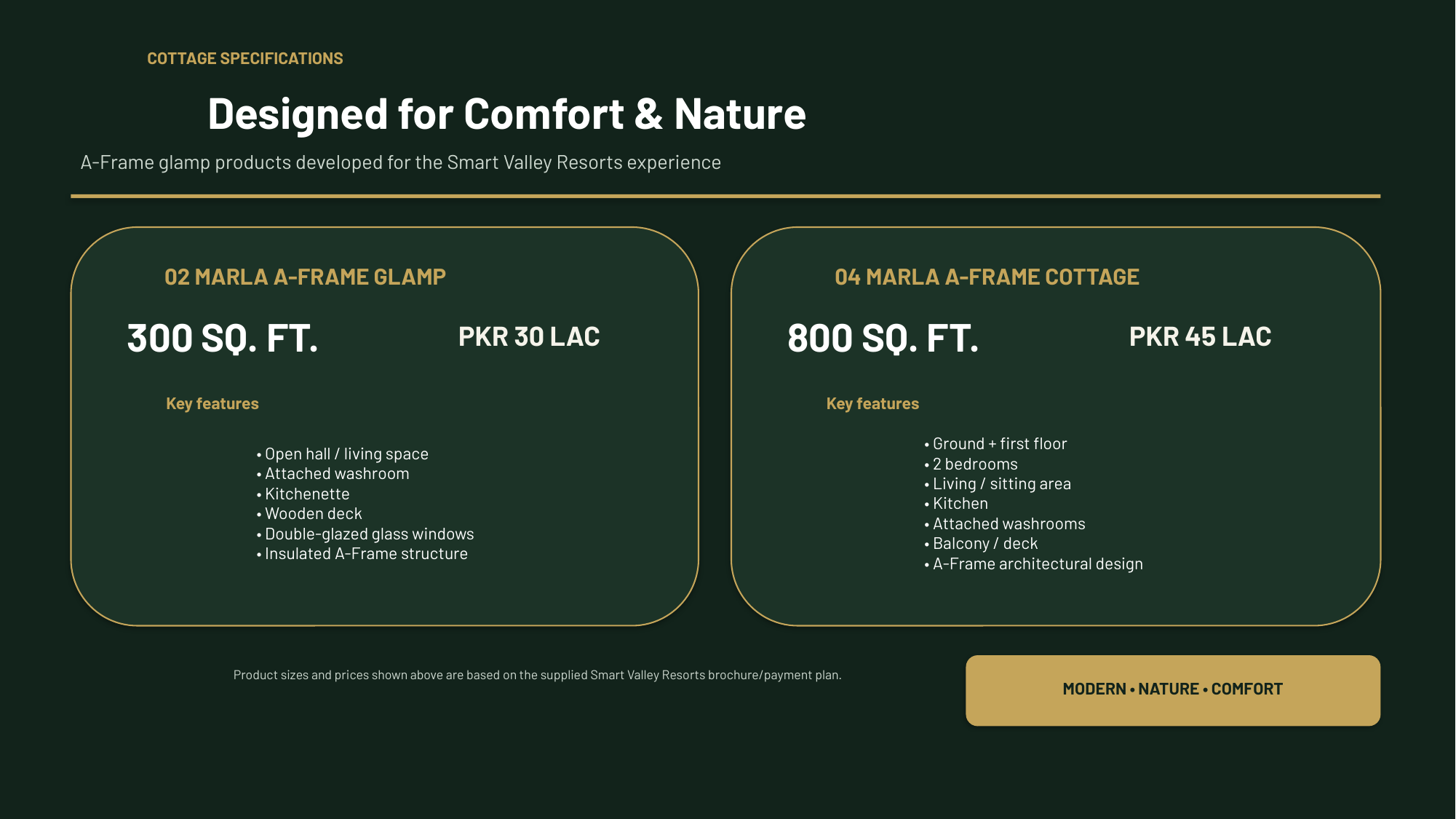

COTTAGE SPECIFICATIONS
Designed for Comfort & Nature
A-Frame glamp products developed for the Smart Valley Resorts experience

02 MARLA A-FRAME GLAMP
04 MARLA A-FRAME COTTAGE
300 SQ. FT.
800 SQ. FT.
PKR 30 LAC
PKR 45 LAC
Key features
Key features
• Open hall / living space
• Attached washroom
• Kitchenette
• Wooden deck
• Double-glazed glass windows
• Insulated A-Frame structure
• Ground + first floor
• 2 bedrooms
• Living / sitting area
• Kitchen
• Attached washrooms
• Balcony / deck
• A-Frame architectural design

Product sizes and prices shown above are based on the supplied Smart Valley Resorts brochure/payment plan.
MODERN • NATURE • COMFORT